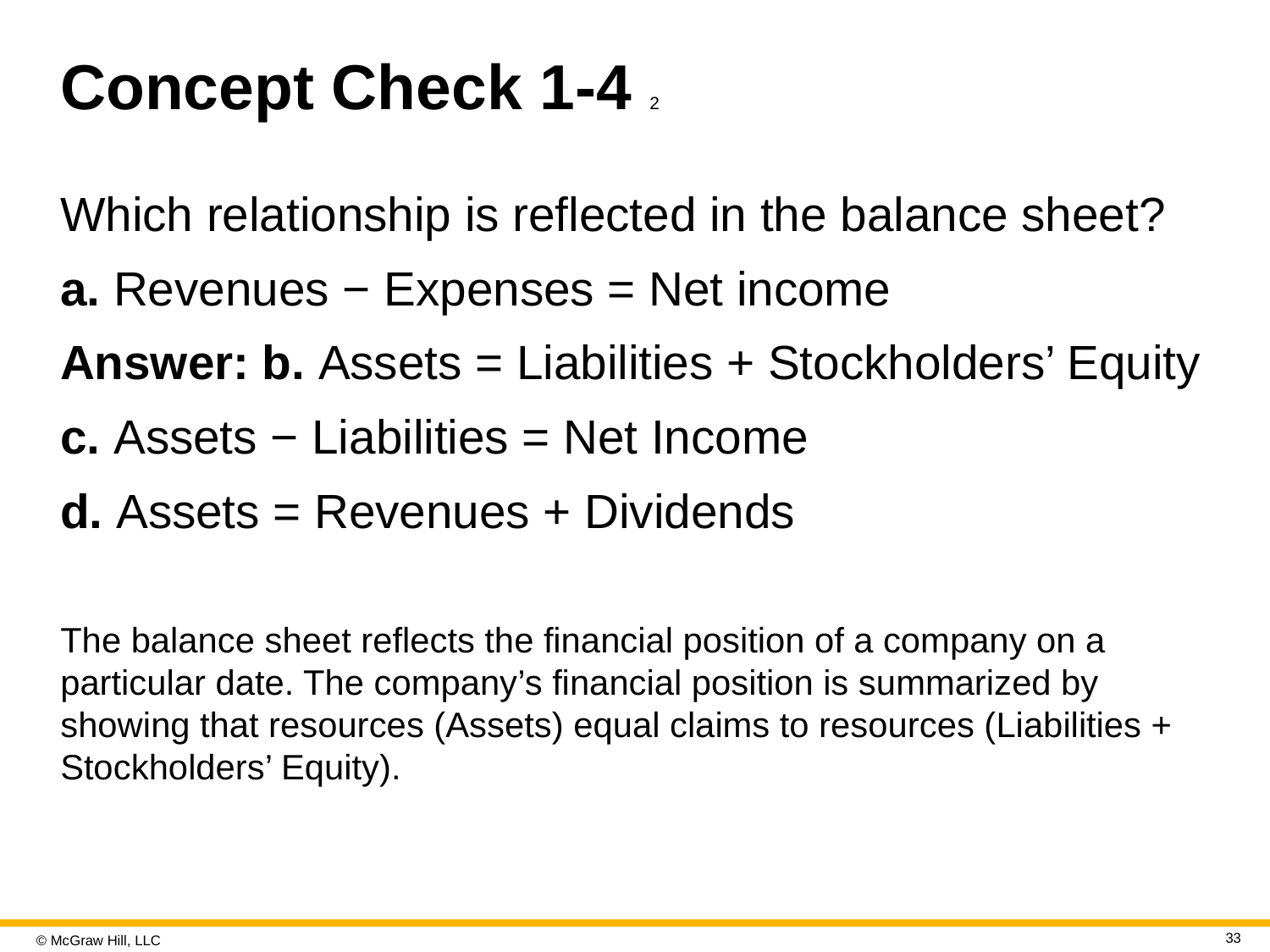

# Concept Check 1-4 2
Which relationship is reflected in the balance sheet?
a. Revenues − Expenses = Net income
Answer: b. Assets = Liabilities + Stockholders’ Equity
c. Assets − Liabilities = Net Income
d. Assets = Revenues + Dividends
The balance sheet reflects the financial position of a company on a particular date. The company’s financial position is summarized by showing that resources (Assets) equal claims to resources (Liabilities + Stockholders’ Equity).
33